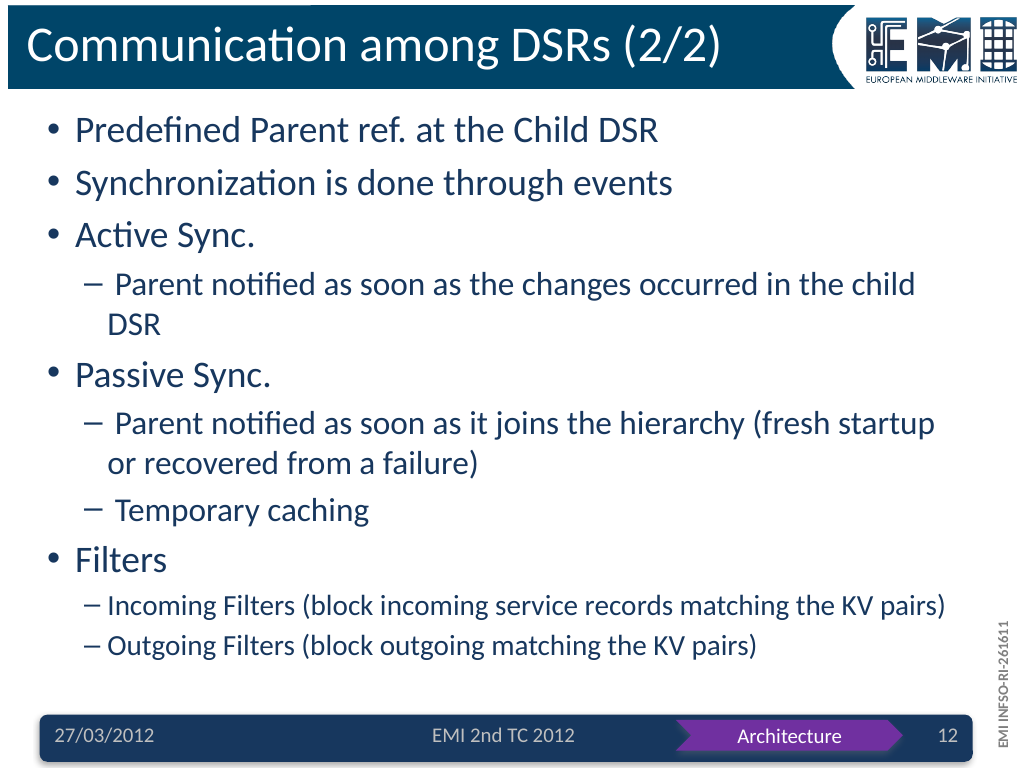

# Communication among DSRs (2/2)
Predefined Parent ref. at the Child DSR
Synchronization is done through events
Active Sync.
 Parent notified as soon as the changes occurred in the child DSR
Passive Sync.
 Parent notified as soon as it joins the hierarchy (fresh startup or recovered from a failure)
 Temporary caching
Filters
Incoming Filters (block incoming service records matching the KV pairs)
Outgoing Filters (block outgoing matching the KV pairs)
27/03/2012
EMI 2nd TC 2012
12
Architecture